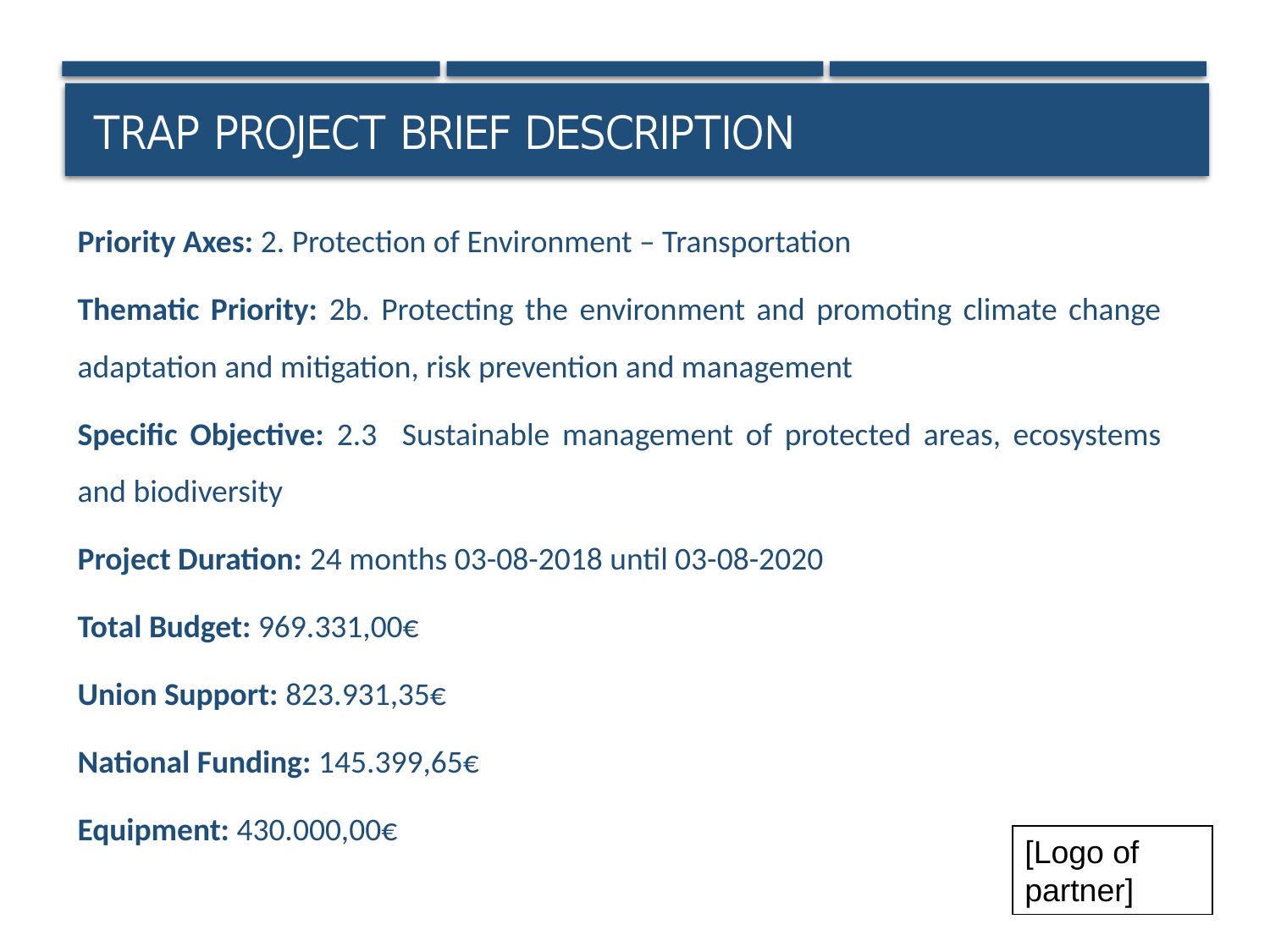

# Trap project brief description
Priority Axes: 2. Protection of Environment – Transportation
Thematic Priority: 2b. Protecting the environment and promoting climate change adaptation and mitigation, risk prevention and management
Specific Objective: 2.3  Sustainable management of protected areas, ecosystems and biodiversity
Project Duration: 24 months 03-08-2018 until 03-08-2020
Total Budget: 969.331,00€
Union Support: 823.931,35€
National Funding: 145.399,65€
Equipment: 430.000,00€